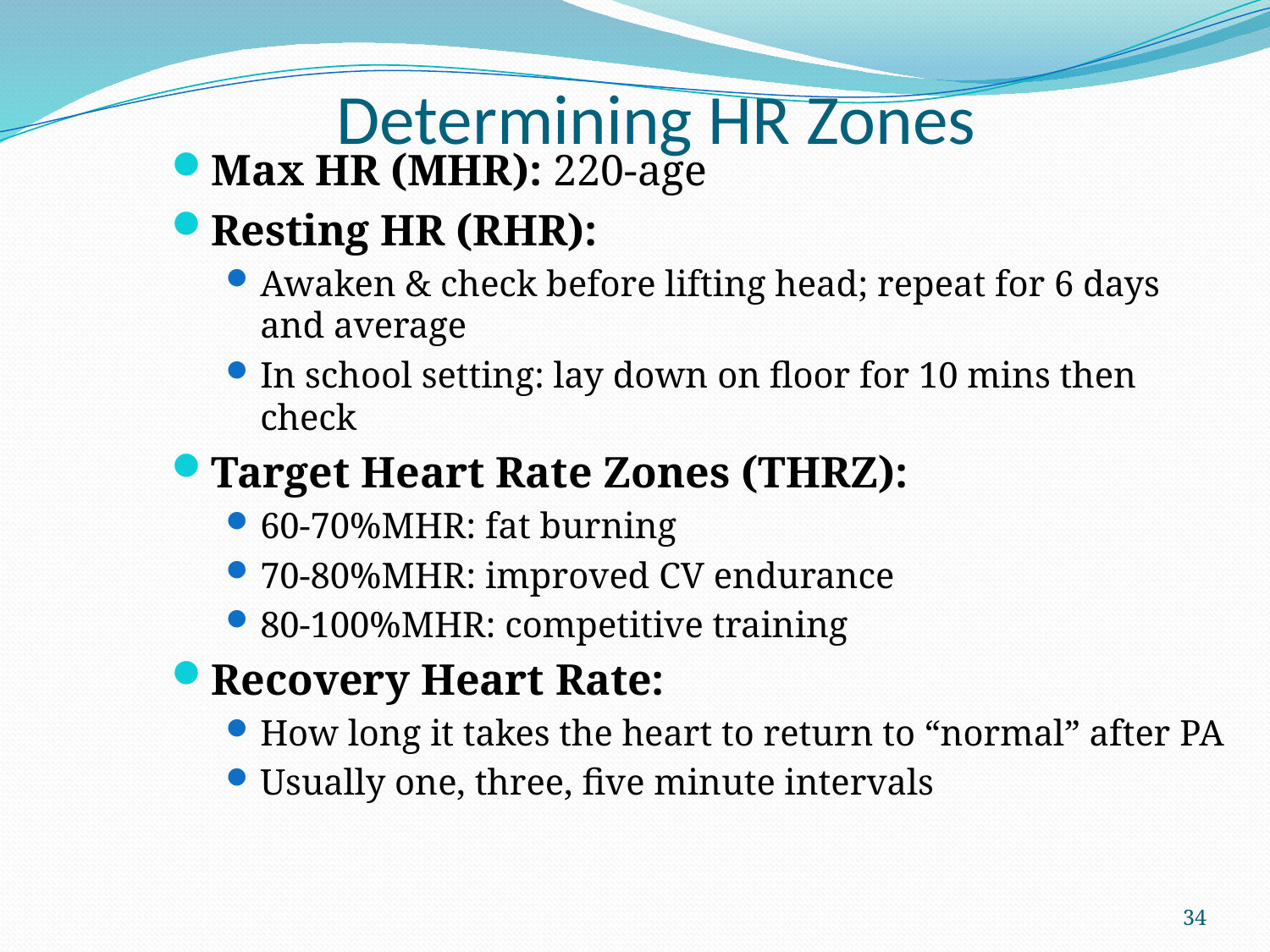

# Determining HR Zones
Max HR (MHR): 220-age
Resting HR (RHR):
Awaken & check before lifting head; repeat for 6 days and average
In school setting: lay down on floor for 10 mins then check
Target Heart Rate Zones (THRZ):
60-70%MHR: fat burning
70-80%MHR: improved CV endurance
80-100%MHR: competitive training
Recovery Heart Rate:
How long it takes the heart to return to “normal” after PA
Usually one, three, five minute intervals
34